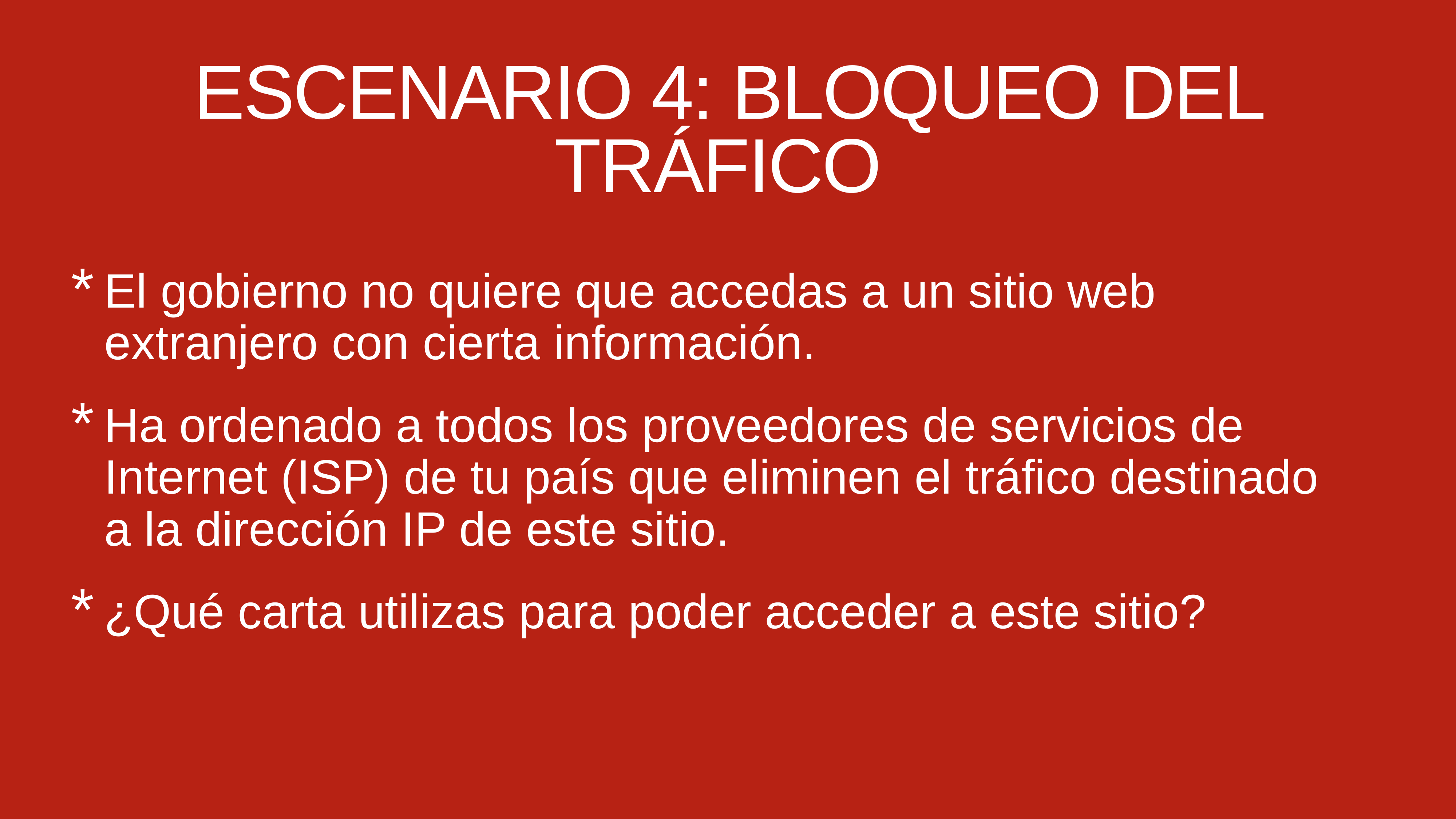

# eScenario 4: BLOQUEO DEL TRÁFICO

El gobierno no quiere que accedas a un sitio web extranjero con cierta información.
Ha ordenado a todos los proveedores de servicios de Internet (ISP) de tu país que eliminen el tráfico destinado a la dirección IP de este sitio.
¿Qué carta utilizas para poder acceder a este sitio?